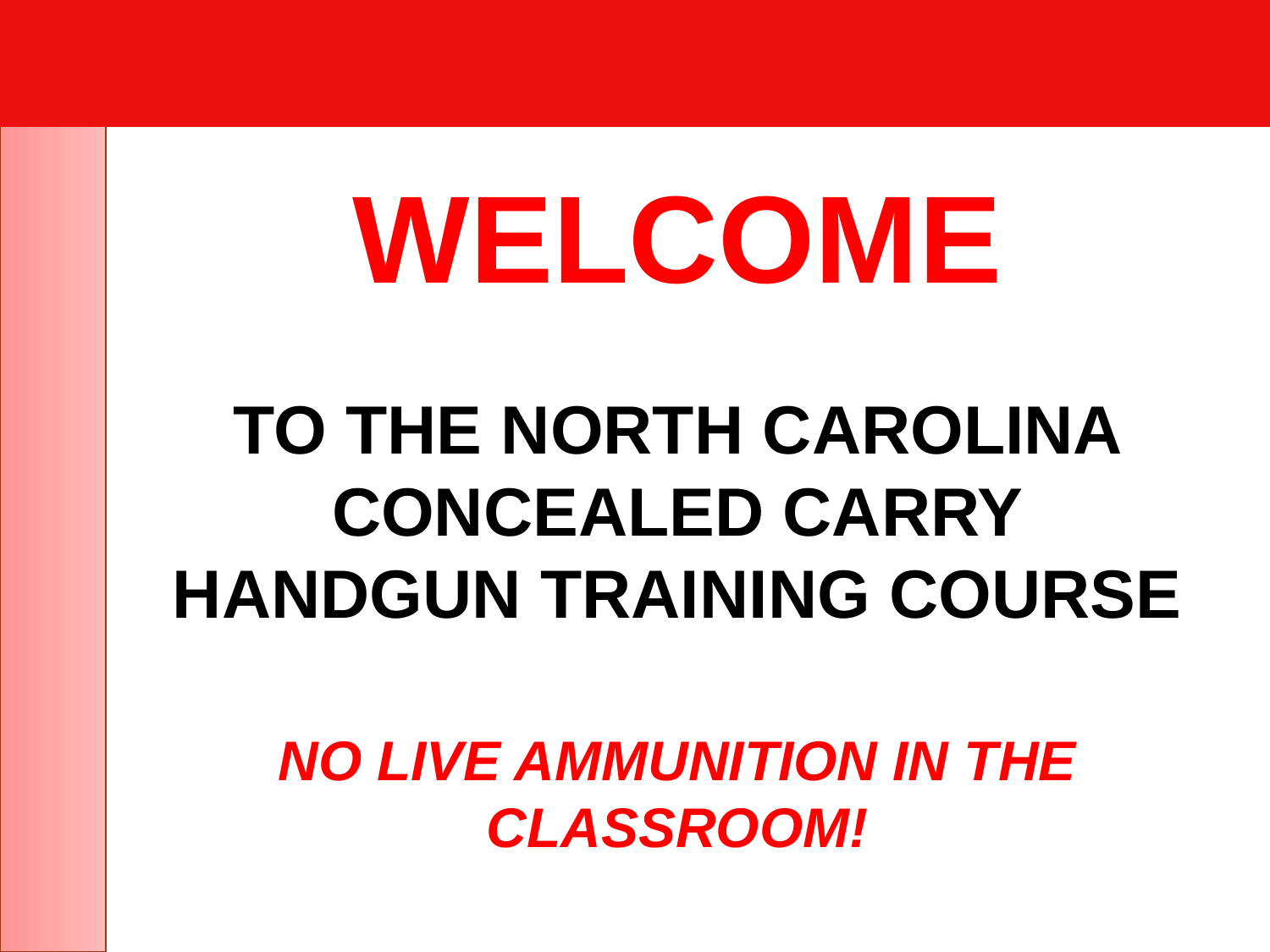

#

WELCOME

TO THE NORTH CAROLINA CONCEALED CARRY HANDGUN TRAINING COURSE

NO LIVE AMMUNITION IN THE CLASSROOM!